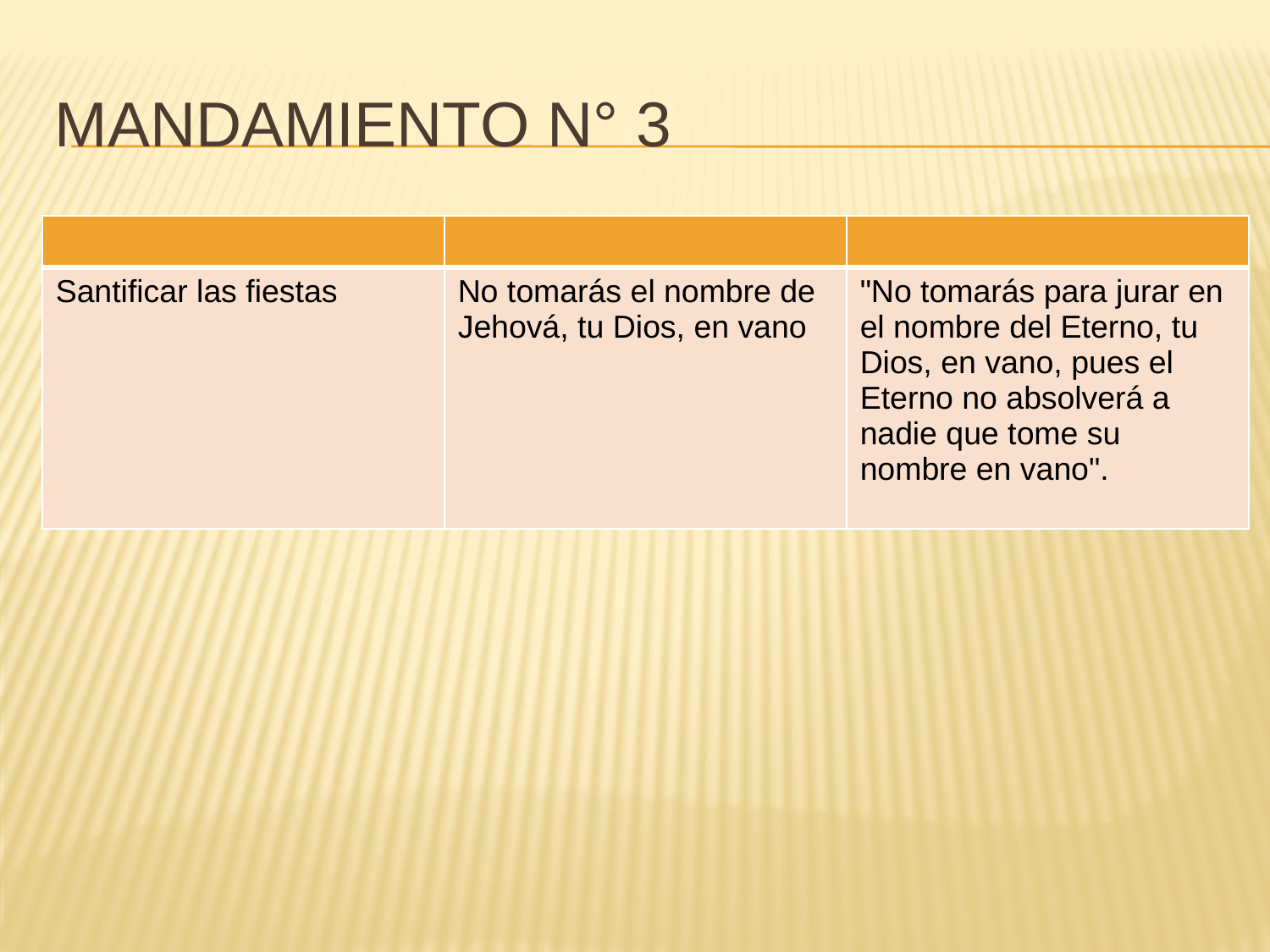

# MANDAMIENTO N° 3
|  |  |  |
| --- | --- | --- |
| Santificar las fiestas | No tomarás el nombre de Jehová, tu Dios, en vano | "No tomarás para jurar en el nombre del Eterno, tu Dios, en vano, pues el Eterno no absolverá a nadie que tome su nombre en vano". |